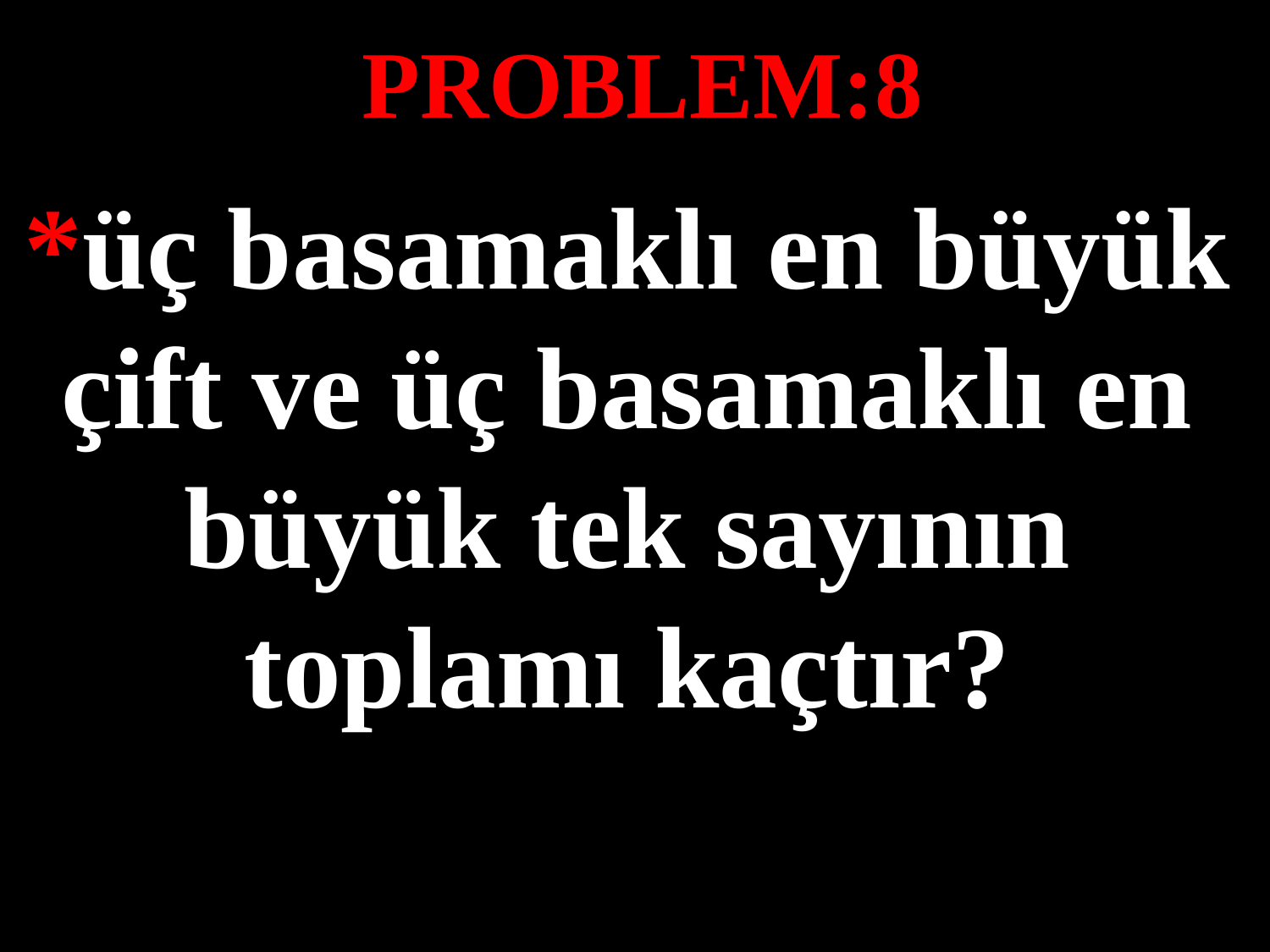

PROBLEM:8
*üç basamaklı en büyük çift ve üç basamaklı en büyük tek sayının toplamı kaçtır?
#